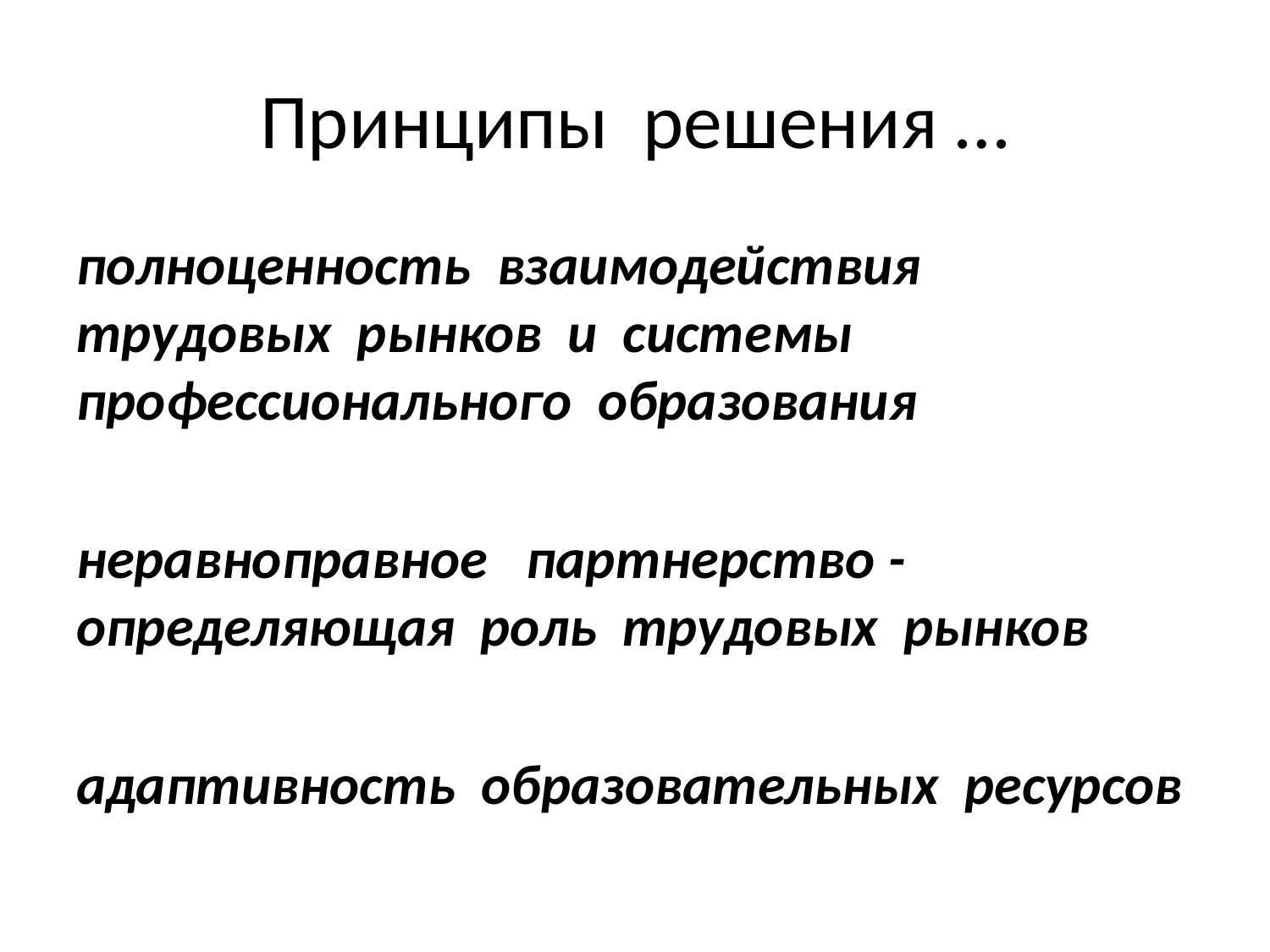

# Принципы  решения …
полноценность  взаимодействия  трудовых  рынков  и  системы  профессионального  образования

неравноправное   партнерство - определяющая  роль  трудовых  рынков

адаптивность  образовательных  ресурсов